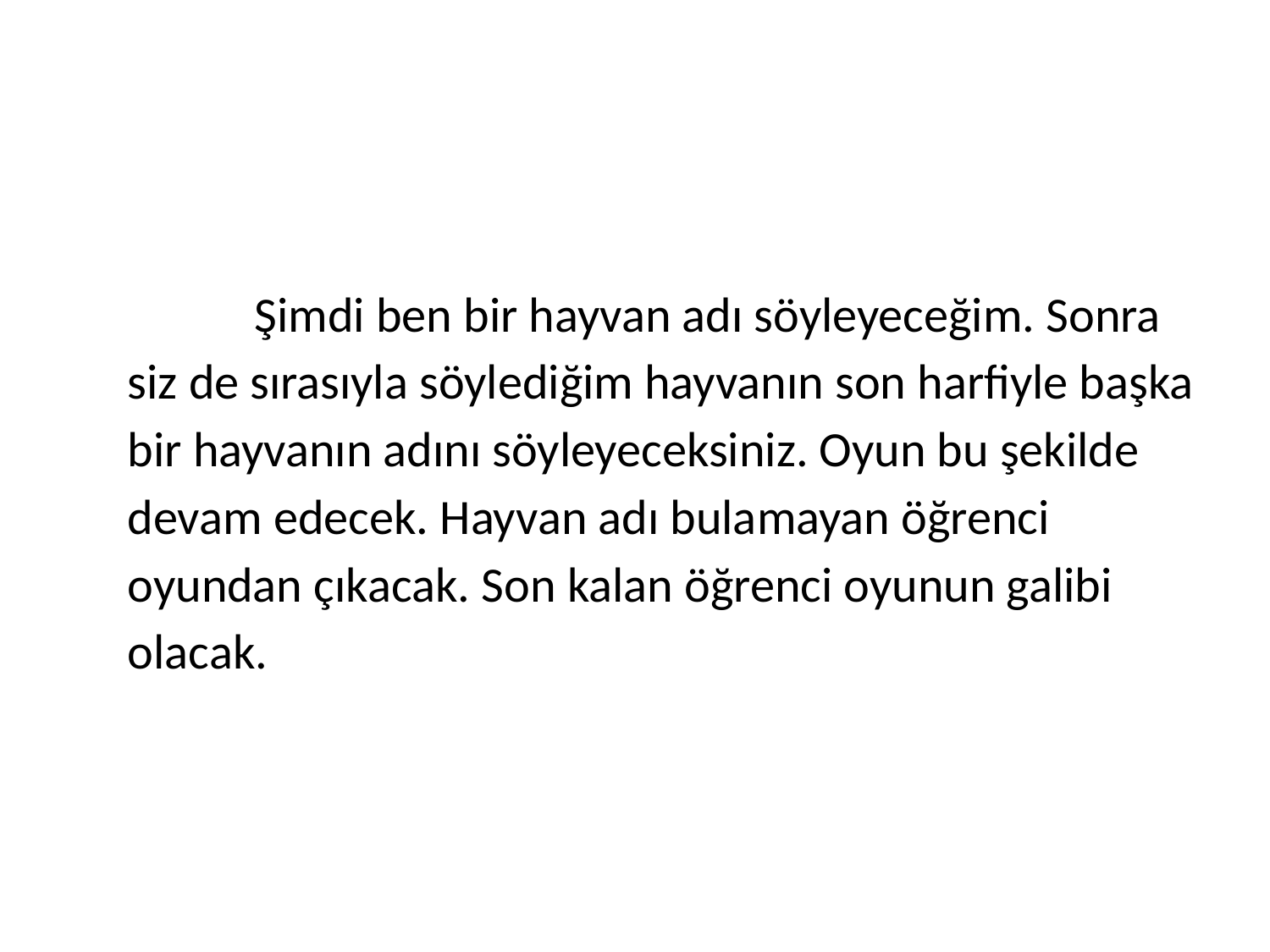

Şimdi ben bir hayvan adı söyleyeceğim. Sonra siz de sırasıyla söylediğim hayvanın son harfiyle başka bir hayvanın adını söyleyeceksiniz. Oyun bu şekilde devam edecek. Hayvan adı bulamayan öğrenci oyundan çıkacak. Son kalan öğrenci oyunun galibi olacak.